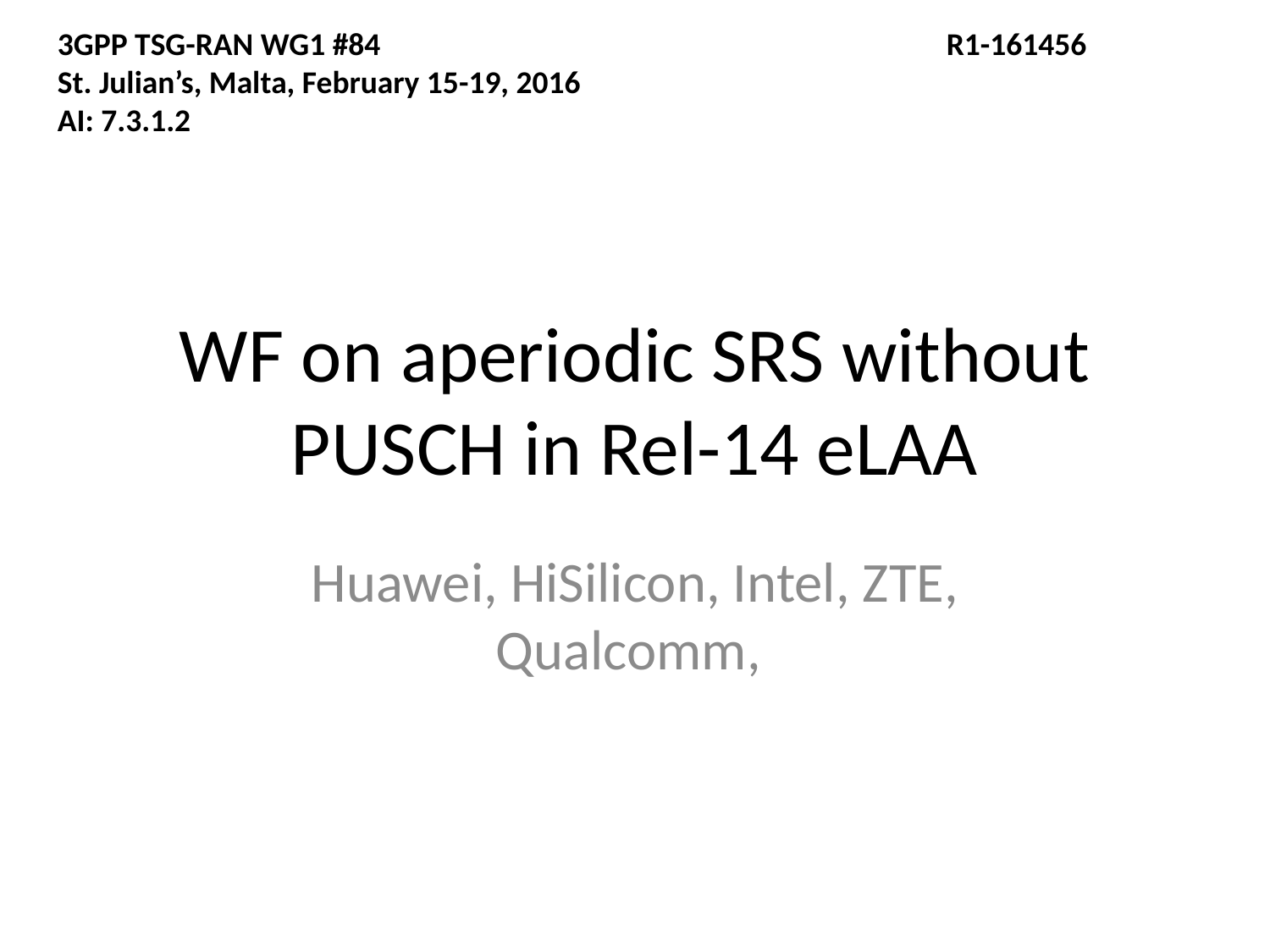

3GPP TSG-RAN WG1 #84				        	R1-161456
St. Julian’s, Malta, February 15-19, 2016
AI: 7.3.1.2
# WF on aperiodic SRS without PUSCH in Rel-14 eLAA
Huawei, HiSilicon, Intel, ZTE, Qualcomm,